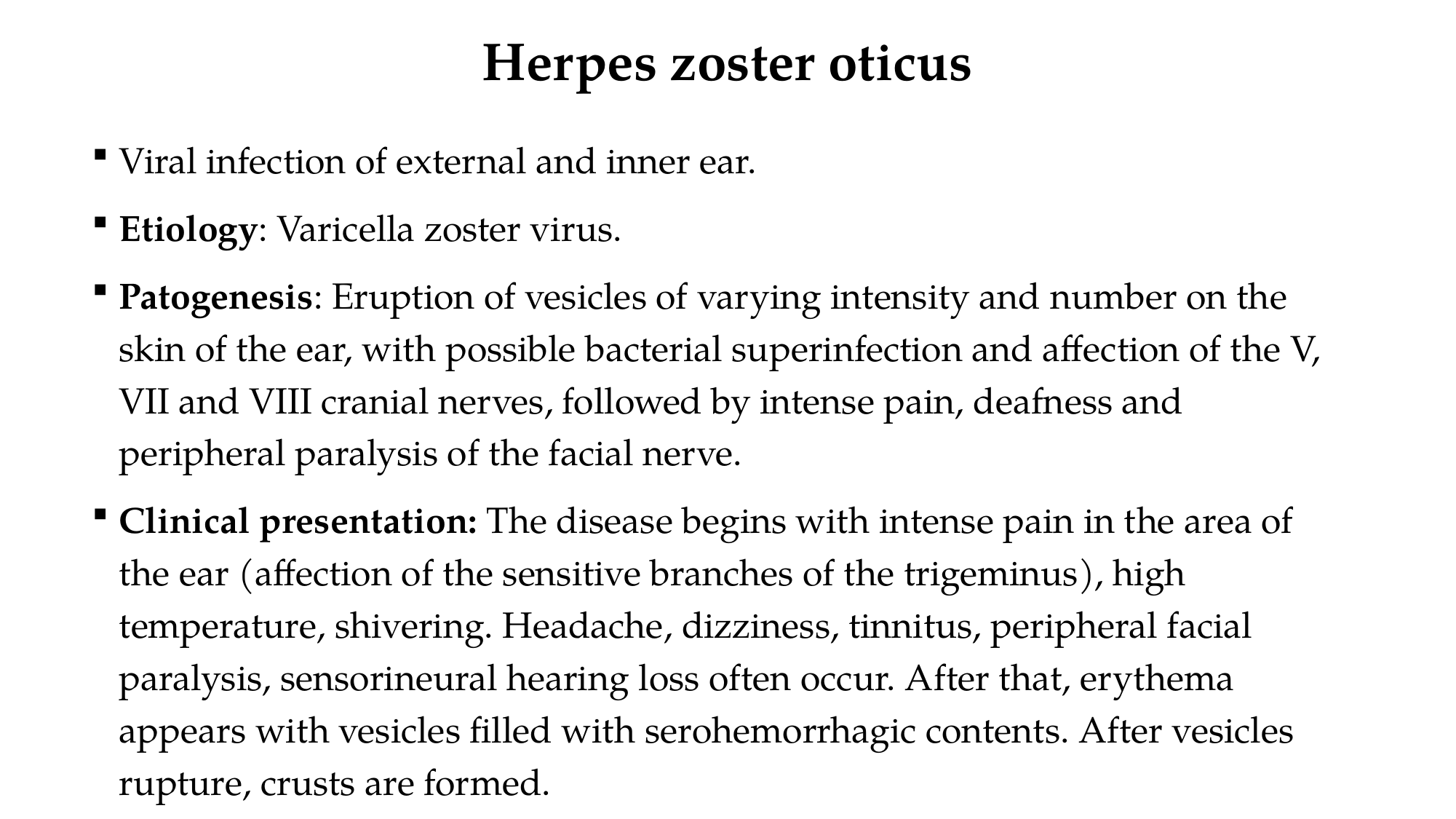

Herpes zoster oticus
Viral infection of external and inner ear.
Etiology: Varicella zoster virus.
Patogenesis: Eruption of vesicles of varying intensity and number on the skin of the ear, with possible bacterial superinfection and affection of the V, VII and VIII cranial nerves, followed by intense pain, deafness and peripheral paralysis of the facial nerve.
Clinical presentation: The disease begins with intense pain in the area of ​​the ear (affection of the sensitive branches of the trigeminus), high temperature, shivering. Headache, dizziness, tinnitus, peripheral facial paralysis, sensorineural hearing loss often occur. After that, erythema appears with vesicles filled with serohemorrhagic contents. After vesicles rupture, crusts are formed.